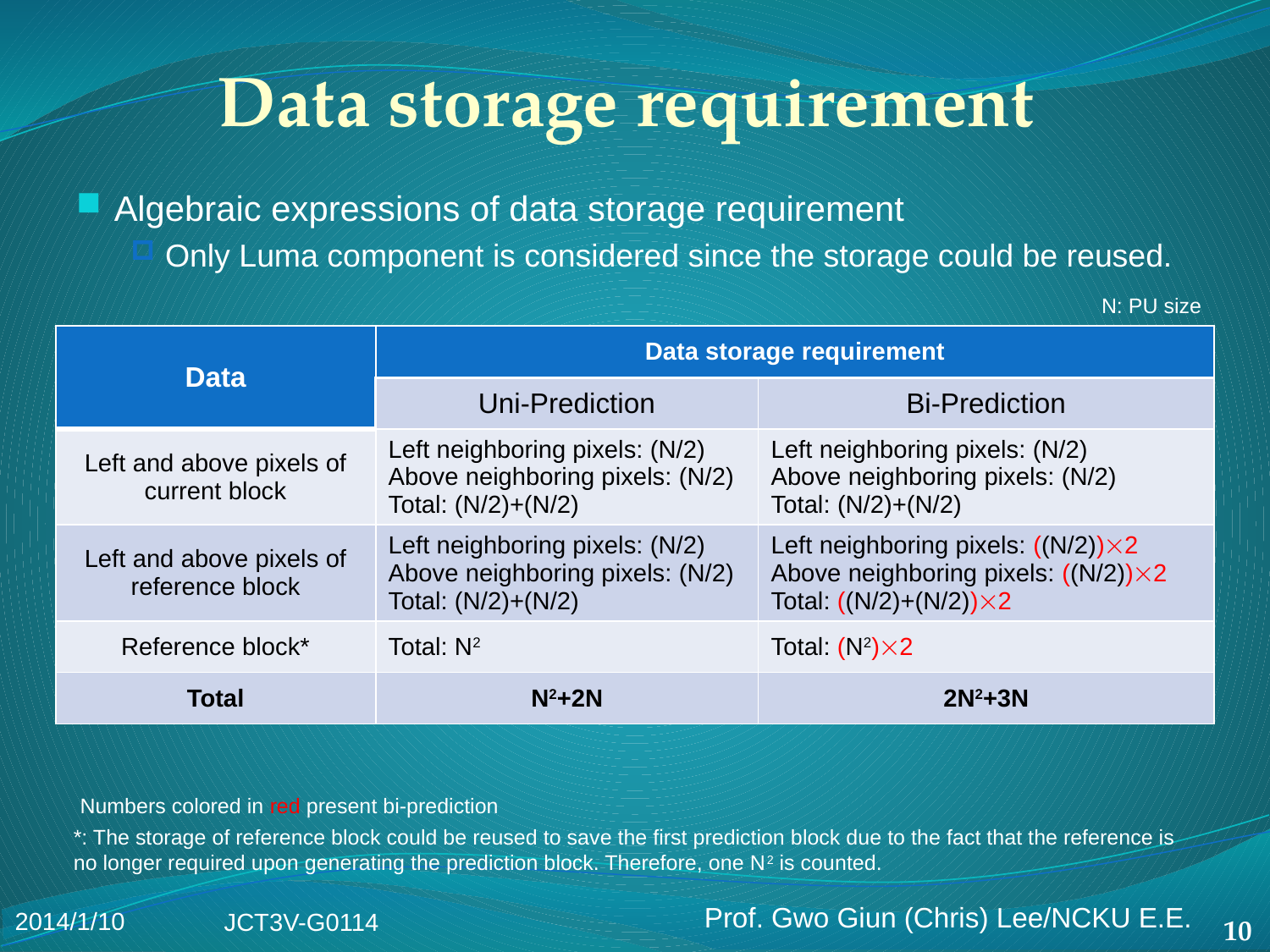

# Data storage requirement
Algebraic expressions of data storage requirement
Only Luma component is considered since the storage could be reused.

N: PU size
| Data | Data storage requirement |  |
| --- | --- | --- |
|  | Uni-Prediction | Bi-Prediction |
| Left and above pixels of current block | Left neighboring pixels: (N/2) Above neighboring pixels: (N/2) Total: (N/2)+(N/2) | Left neighboring pixels: (N/2) Above neighboring pixels: (N/2) Total: (N/2)+(N/2) |
| Left and above pixels of reference block | Left neighboring pixels: (N/2) Above neighboring pixels: (N/2) Total: (N/2)+(N/2) | Left neighboring pixels: ((N/2))×2 Above neighboring pixels: ((N/2))×2 Total: ((N/2)+(N/2))×2 |
| Reference block\* | Total: N2 | Total: (N2)×2 |
| Total | N2+2N | 2N2+3N |
Numbers colored in red present bi-prediction
*: The storage of reference block could be reused to save the first prediction block due to the fact that the reference is no longer required upon generating the prediction block. Therefore, one N2 is counted.
2014/1/10
JCT3V-G0114
10